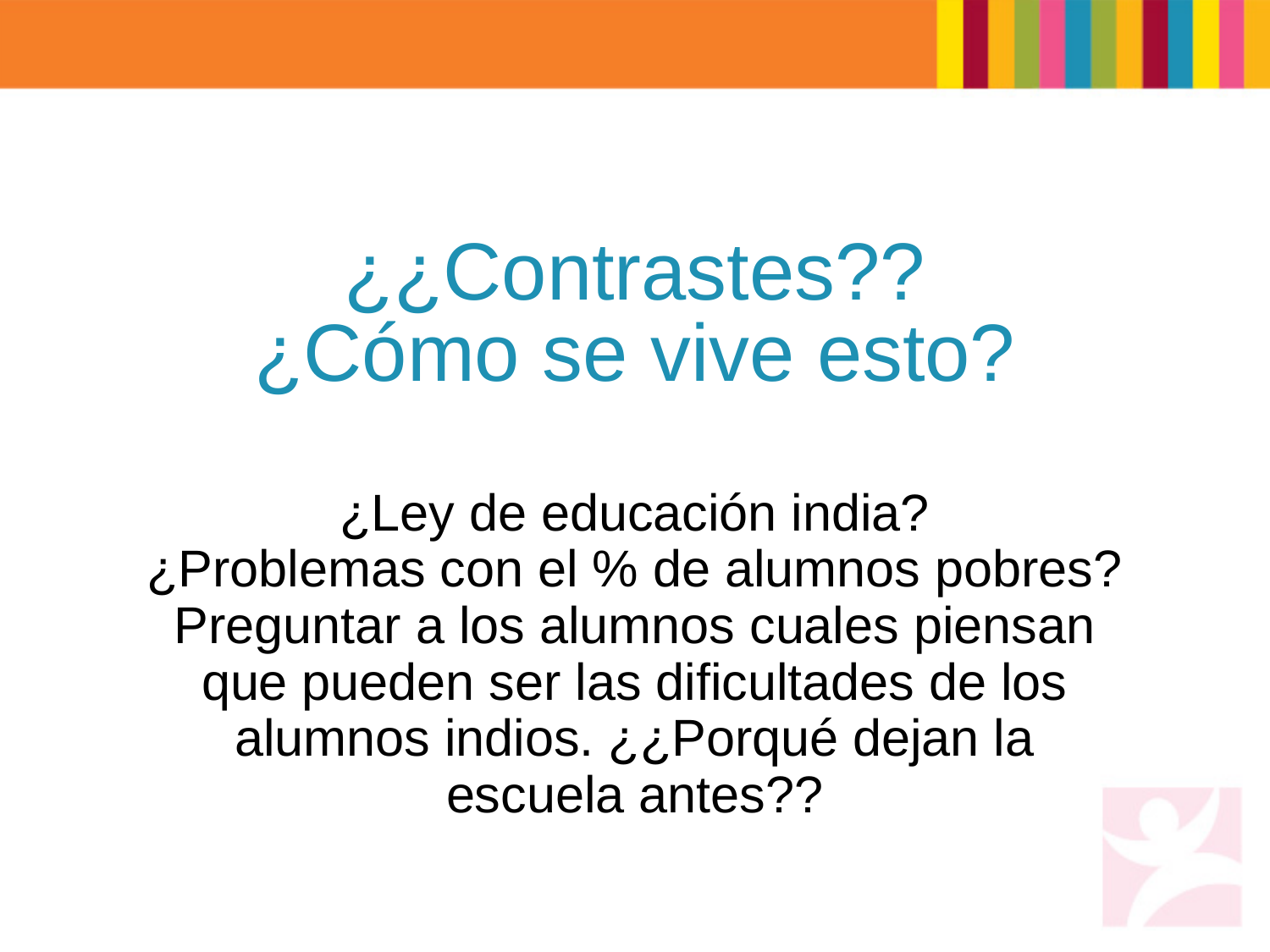

# ¿¿Contrastes?? ¿Cómo se vive esto?
¿Ley de educación india?
¿Problemas con el % de alumnos pobres?
Preguntar a los alumnos cuales piensan que pueden ser las dificultades de los alumnos indios. ¿¿Porqué dejan la escuela antes??